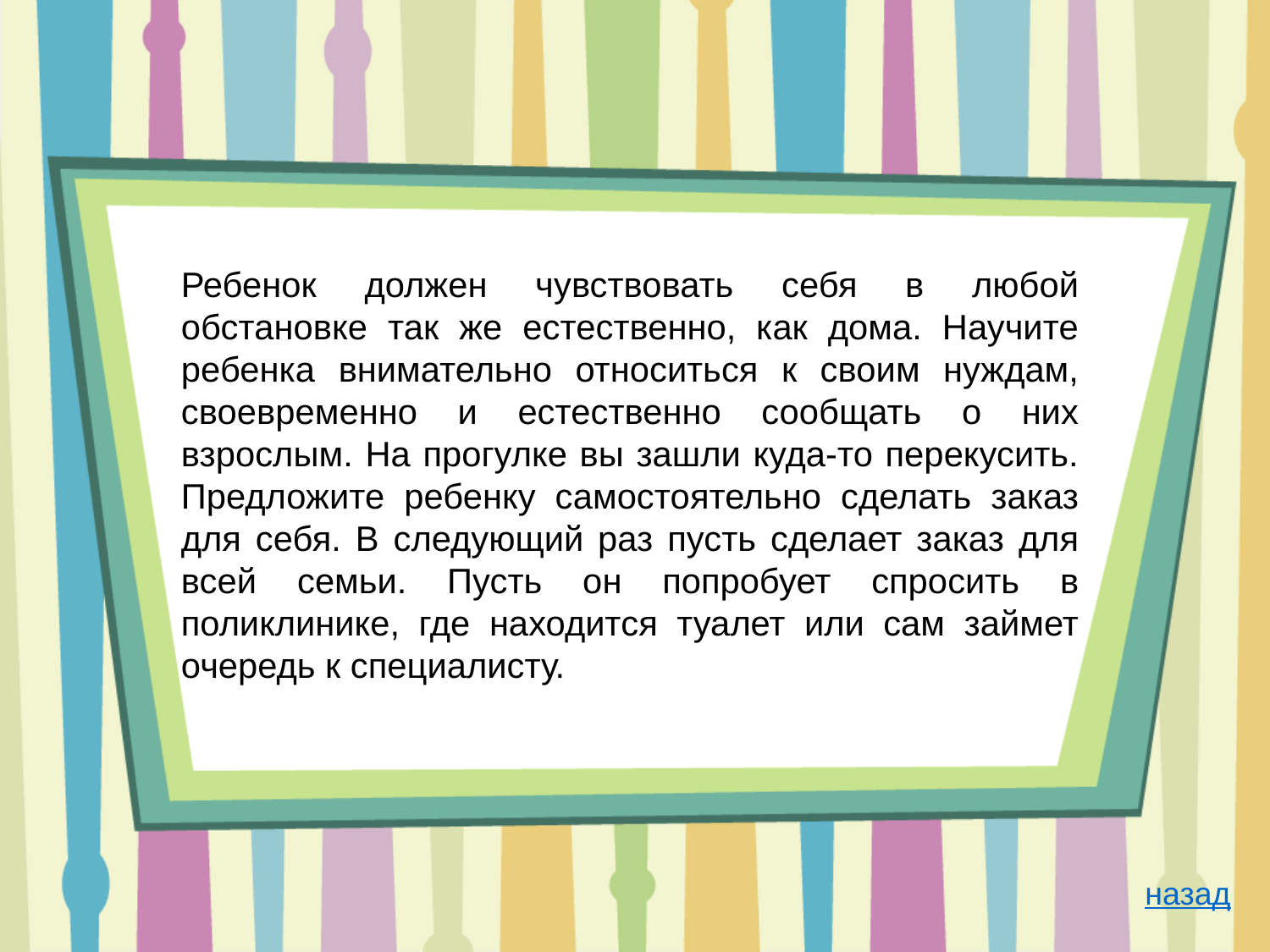

Ребенок должен чувствовать себя в любой обстановке так же естественно, как дома. Научите ребенка внимательно относиться к своим нуждам, своевременно и естественно сообщать о них взрослым. На прогулке вы зашли куда-то перекусить. Предложите ребенку самостоятельно сделать заказ для себя. В следующий раз пусть сделает заказ для всей семьи. Пусть он попробует спросить в поликлинике, где находится туалет или сам займет очередь к специалисту.

назад